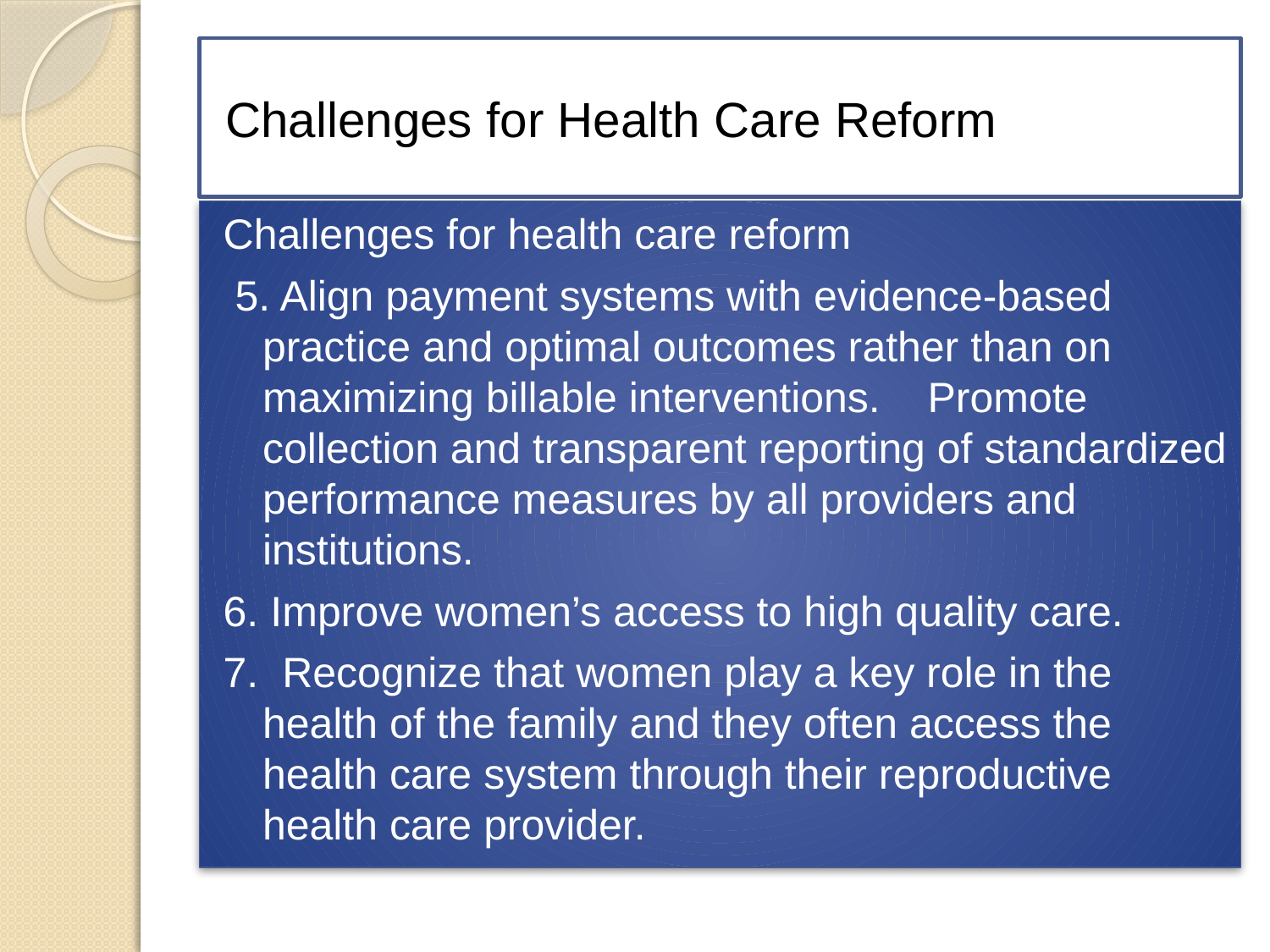

# Challenges for Health Care Reform
Challenges for health care reform
 5. Align payment systems with evidence‐based practice and optimal outcomes rather than on maximizing billable interventions.    Promote collection and transparent reporting of standardized performance measures by all providers and institutions.
6. Improve women’s access to high quality care.
7.  Recognize that women play a key role in the health of the family and they often access the health care system through their reproductive health care provider.